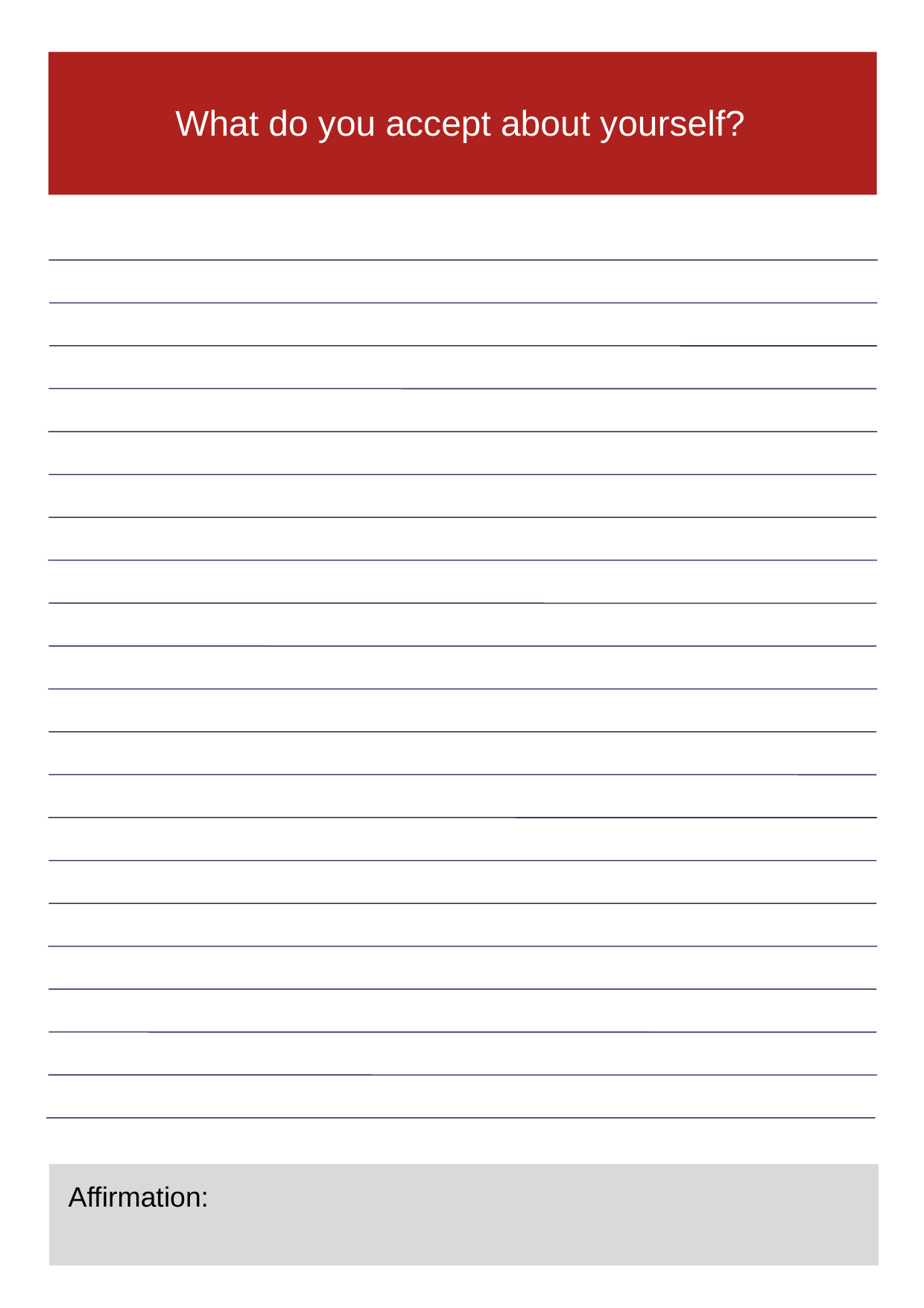

What do you accept about yourself?

Affirmation: